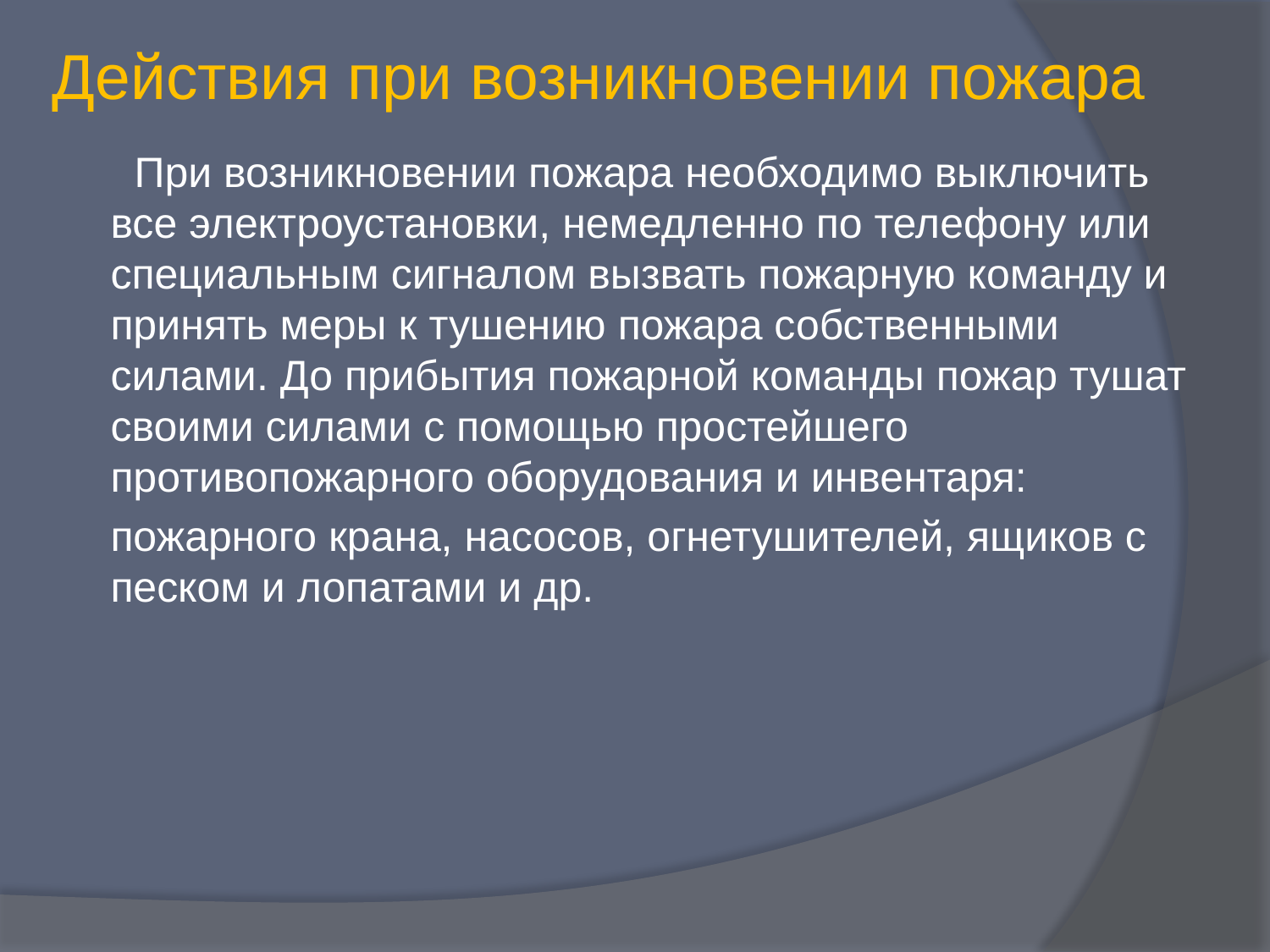

Действия при возникновении пожара
  При возникновении пожара необходимо выключить все электроустановки, немедленно по телефону или специальным сигналом вызвать пожарную команду и принять меры к тушению пожара собственными силами. До прибытия пожарной команды пожар тушат своими силами с помощью простейшего противопожарного оборудования и инвентаря:
пожарного крана, насосов, огнетушителей, ящиков с песком и лопатами и др.